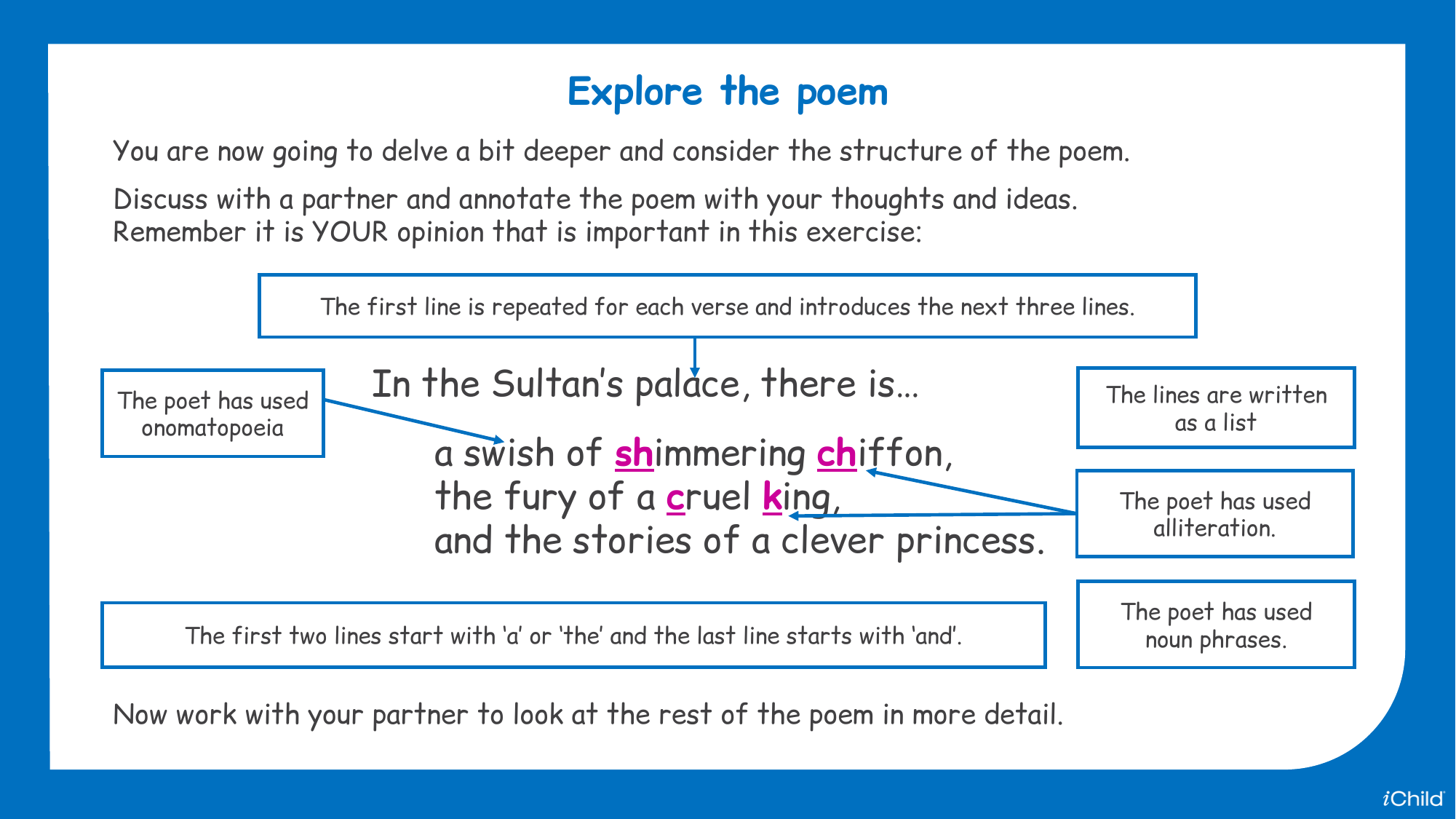

Explore the poem
You are now going to delve a bit deeper and consider the structure of the poem.
Discuss with a partner and annotate the poem with your thoughts and ideas. Remember it is YOUR opinion that is important in this exercise:
The first line is repeated for each verse and introduces the next three lines.
In the Sultan’s palace, there is…
The lines are written
as a list
The poet has used onomatopoeia
a swish of shimmering chiffon,
the fury of a cruel king,
and the stories of a clever princess.
The poet has used alliteration.
The poet has used
noun phrases.
The first two lines start with ‘a’ or ‘the’ and the last line starts with ‘and’.
Now work with your partner to look at the rest of the poem in more detail.